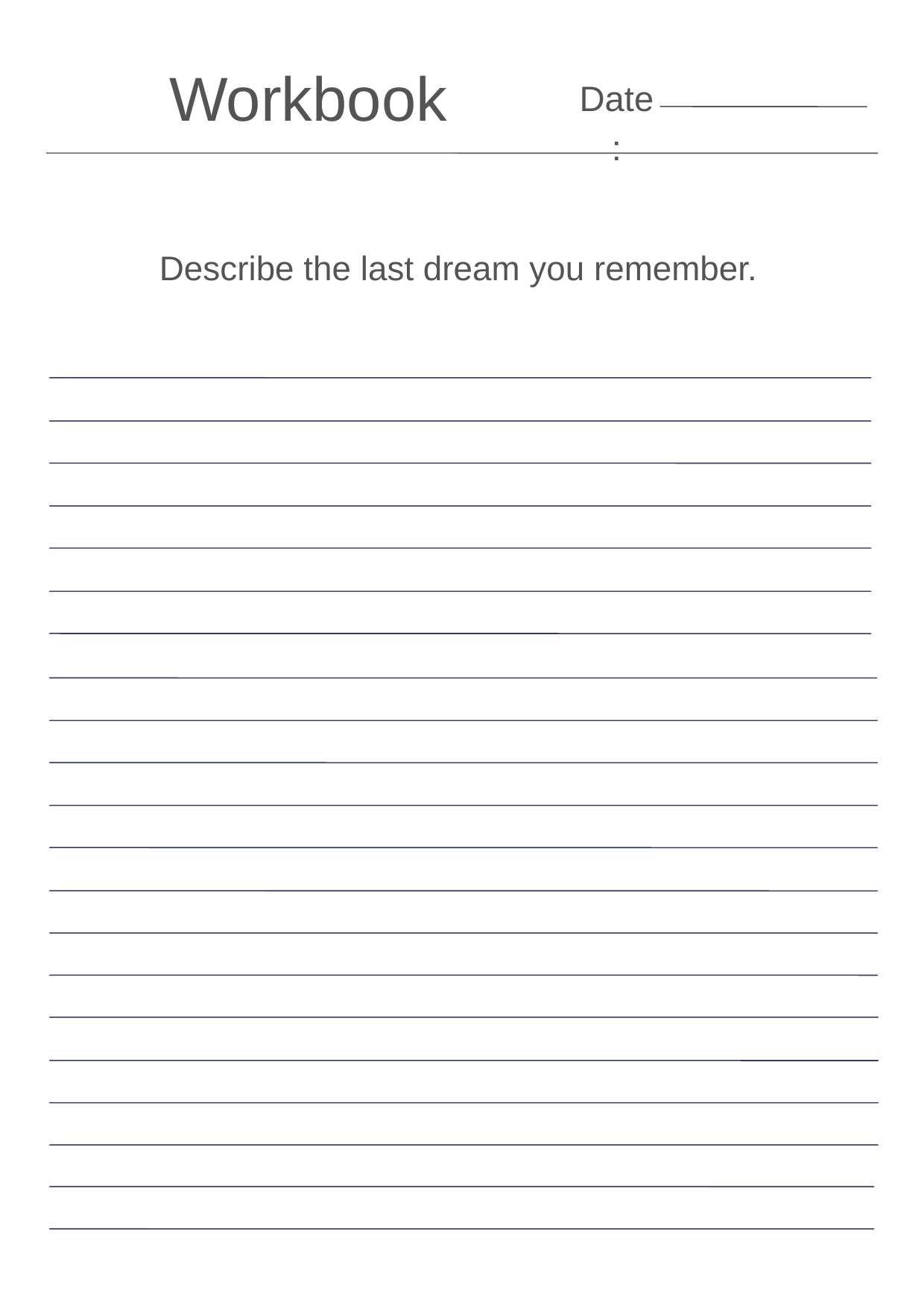

Workbook
Date:

Describe the last dream you remember.